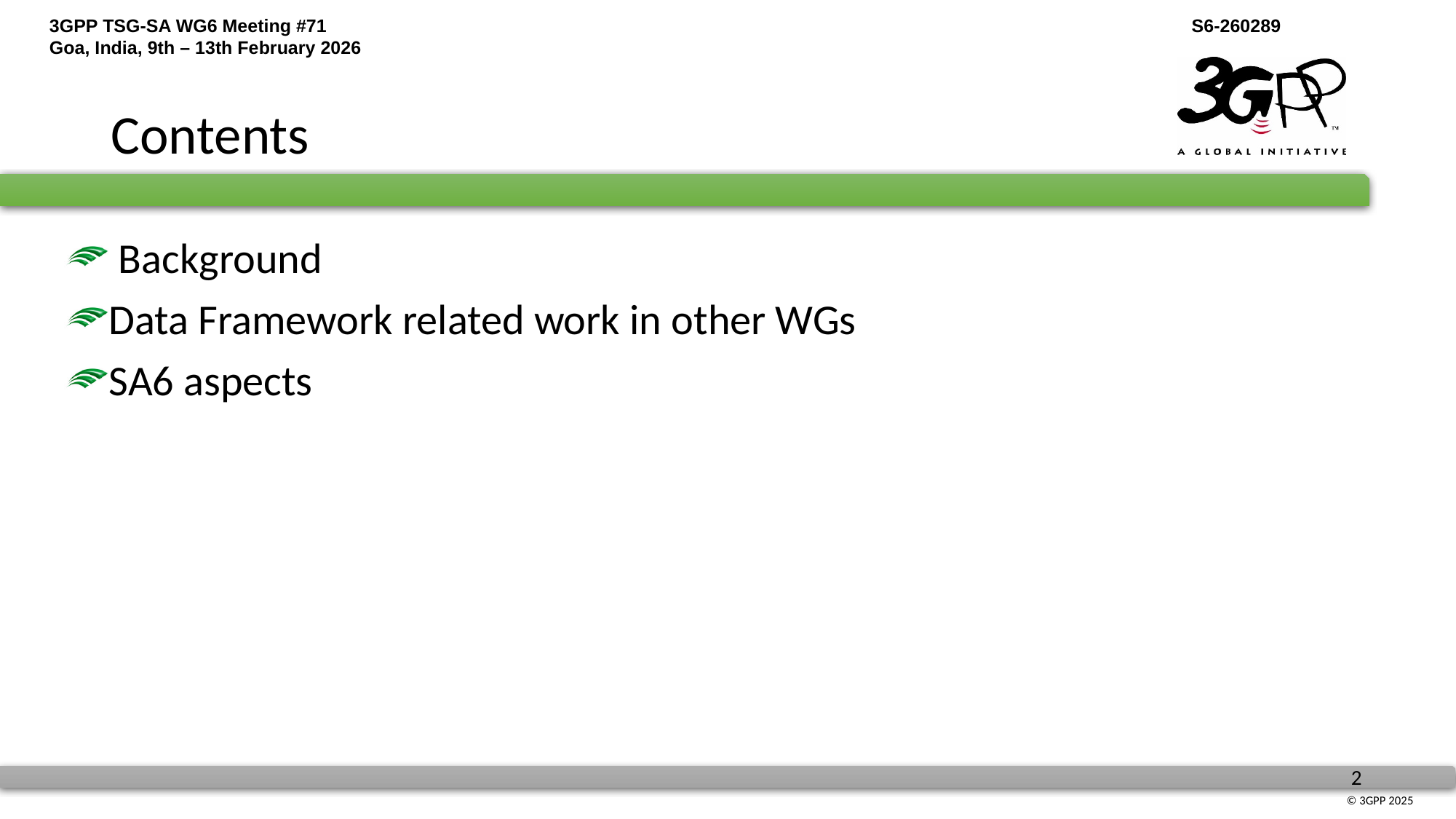

# Contents
 Background
Data Framework related work in other WGs
SA6 aspects